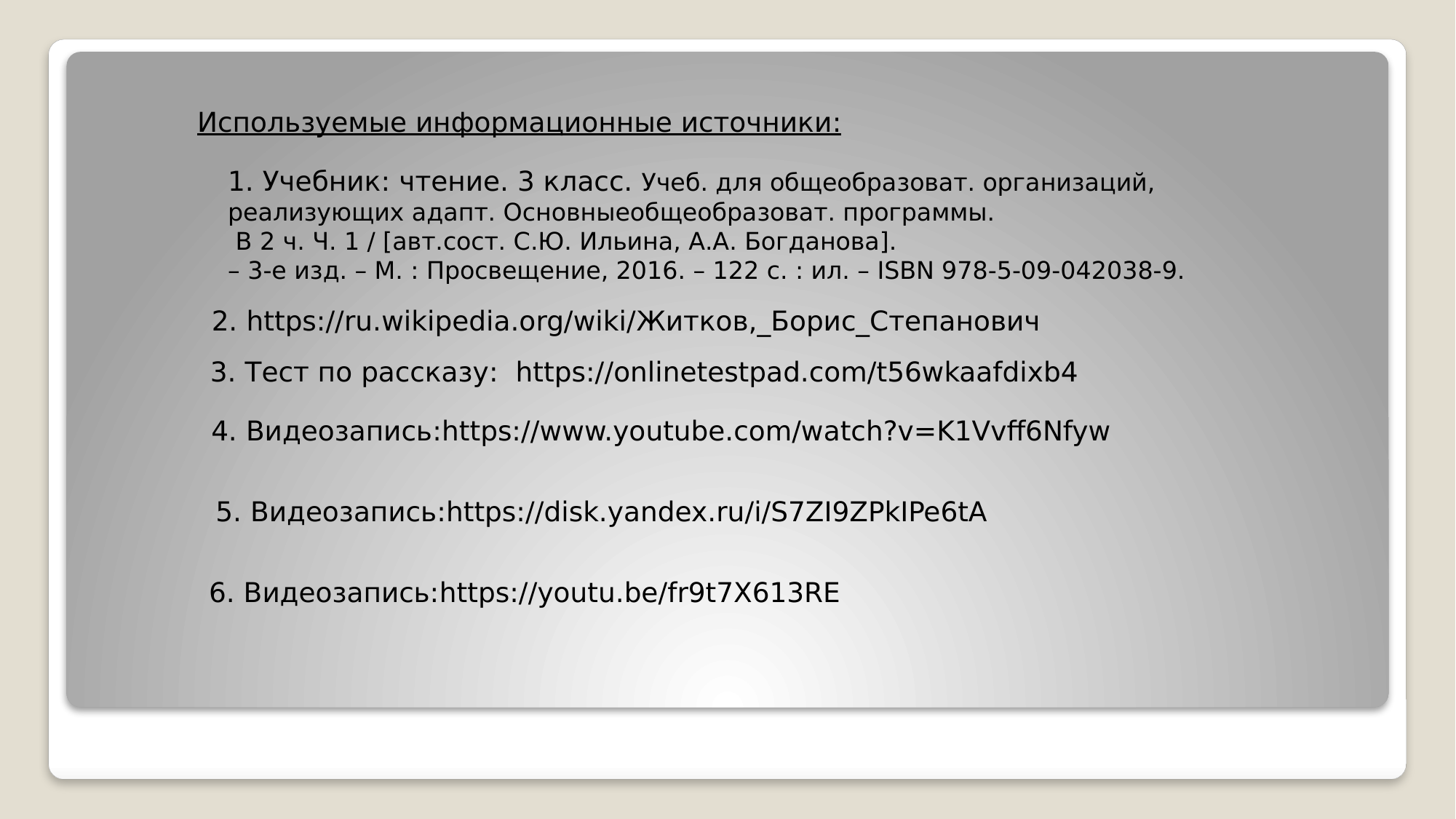

Используемые информационные источники:
1. Учебник: чтение. 3 класс. Учеб. для общеобразоват. организаций,
реализующих адапт. Основныеобщеобразоват. программы.
 В 2 ч. Ч. 1 / [авт.сост. С.Ю. Ильина, А.А. Богданова].
– 3-е изд. – М. : Просвещение, 2016. – 122 с. : ил. – ISBN 978-5-09-042038-9.
2. https://ru.wikipedia.org/wiki/Житков,_Борис_Степанович
3. Тест по рассказу:  https://onlinetestpad.com/t56wkaafdixb4
4. Видеозапись:https://www.youtube.com/watch?v=K1Vvff6Nfyw
5. Видеозапись:https://disk.yandex.ru/i/S7ZI9ZPkIPe6tA
6. Видеозапись:https://youtu.be/fr9t7X613RE